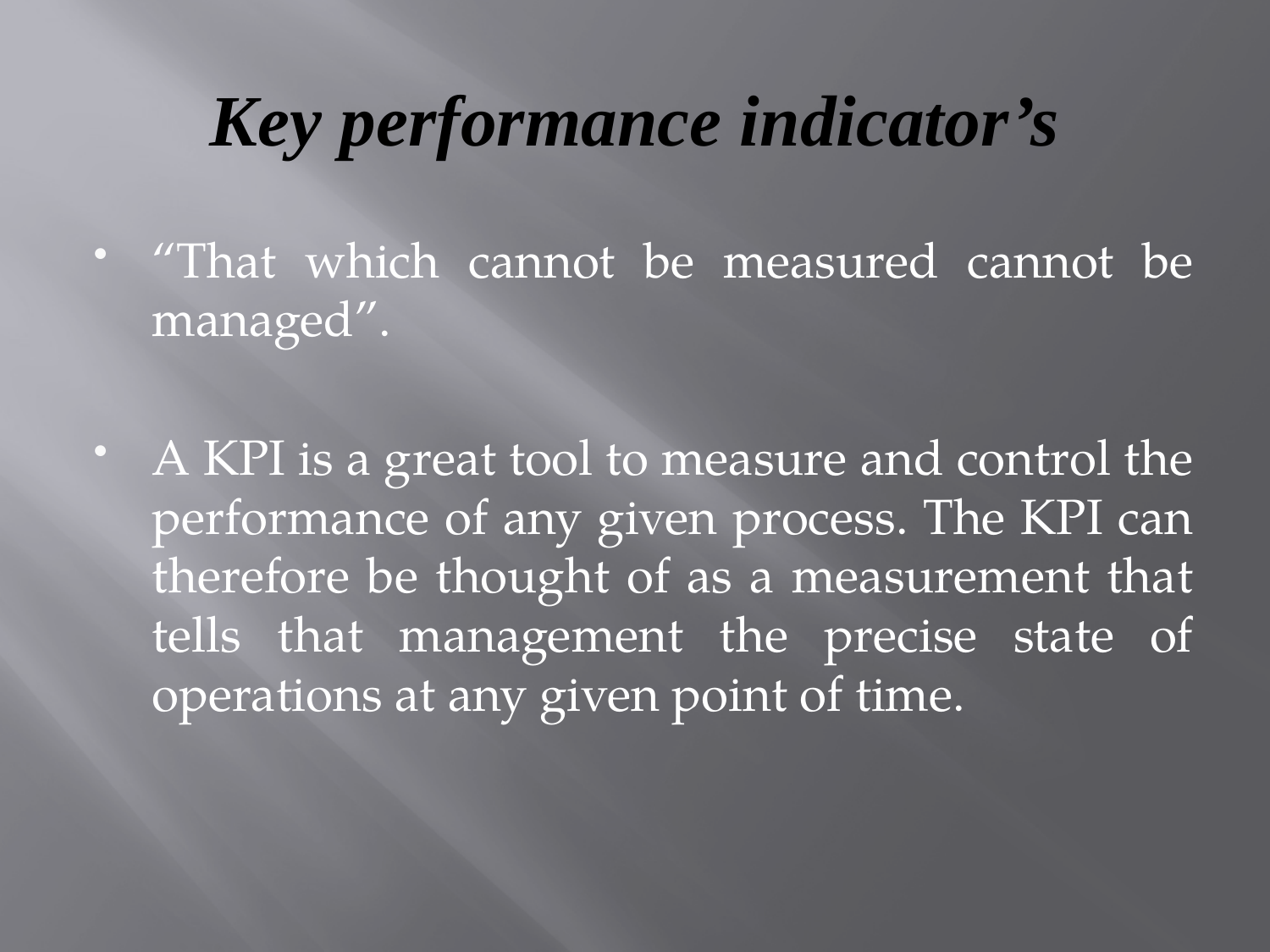

# Key performance indicator’s
“That which cannot be measured cannot be managed”.

A KPI is a great tool to measure and control the performance of any given process. The KPI can therefore be thought of as a measurement that tells that management the precise state of operations at any given point of time.